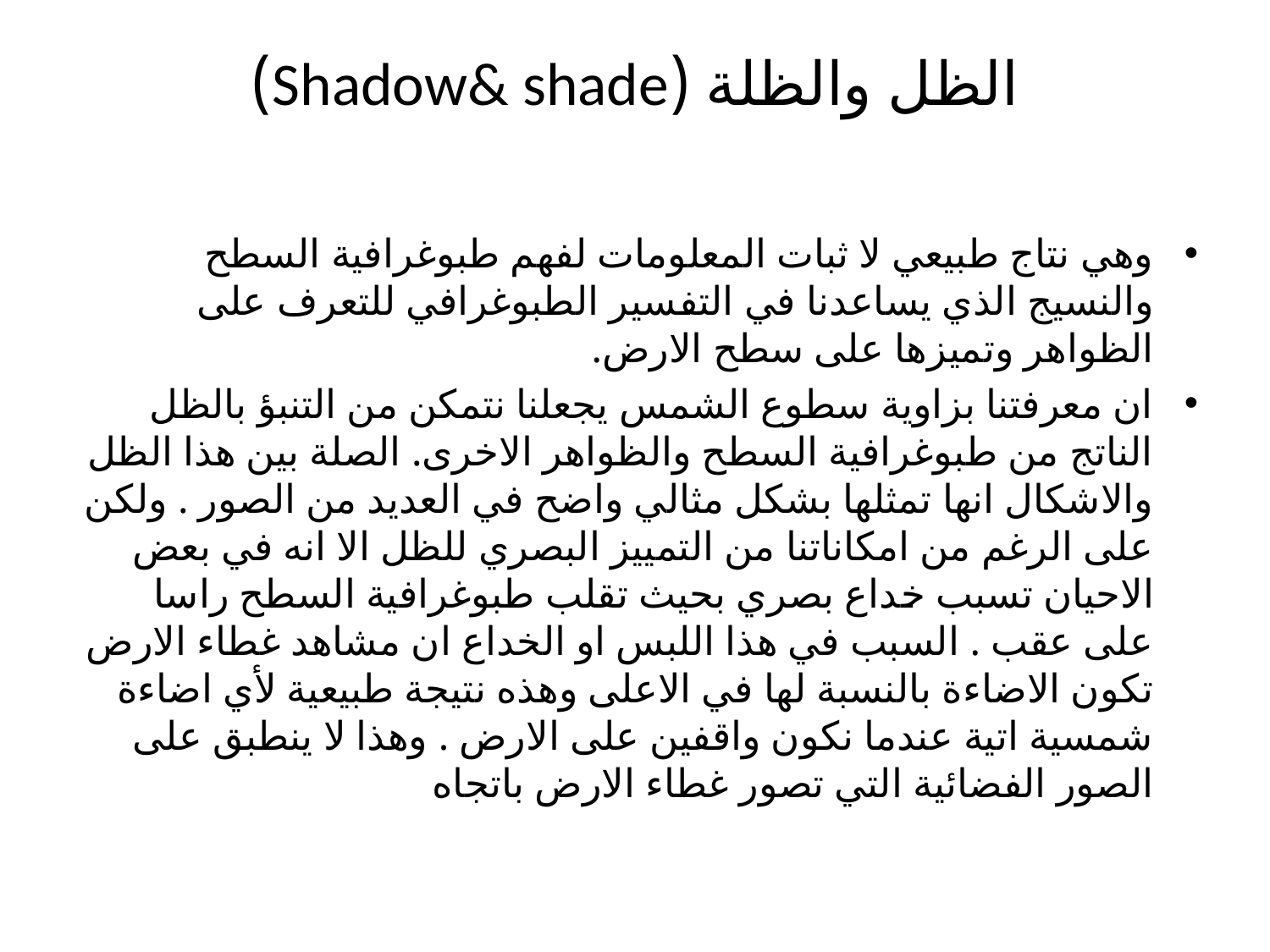

# الظل والظلة (Shadow& shade)
وهي نتاج طبيعي لا ثبات المعلومات لفهم طبوغرافية السطح والنسيج الذي يساعدنا في التفسير الطبوغرافي للتعرف على الظواهر وتميزها على سطح الارض.
ان معرفتنا بزاوية سطوع الشمس يجعلنا نتمكن من التنبؤ بالظل الناتج من طبوغرافية السطح والظواهر الاخرى. الصلة بين هذا الظل والاشكال انها تمثلها بشكل مثالي واضح في العديد من الصور . ولكن على الرغم من امكاناتنا من التمييز البصري للظل الا انه في بعض الاحيان تسبب خداع بصري بحيث تقلب طبوغرافية السطح راسا على عقب . السبب في هذا اللبس او الخداع ان مشاهد غطاء الارض تكون الاضاءة بالنسبة لها في الاعلى وهذه نتيجة طبيعية لأي اضاءة شمسية اتية عندما نكون واقفين على الارض . وهذا لا ينطبق على الصور الفضائية التي تصور غطاء الارض باتجاه